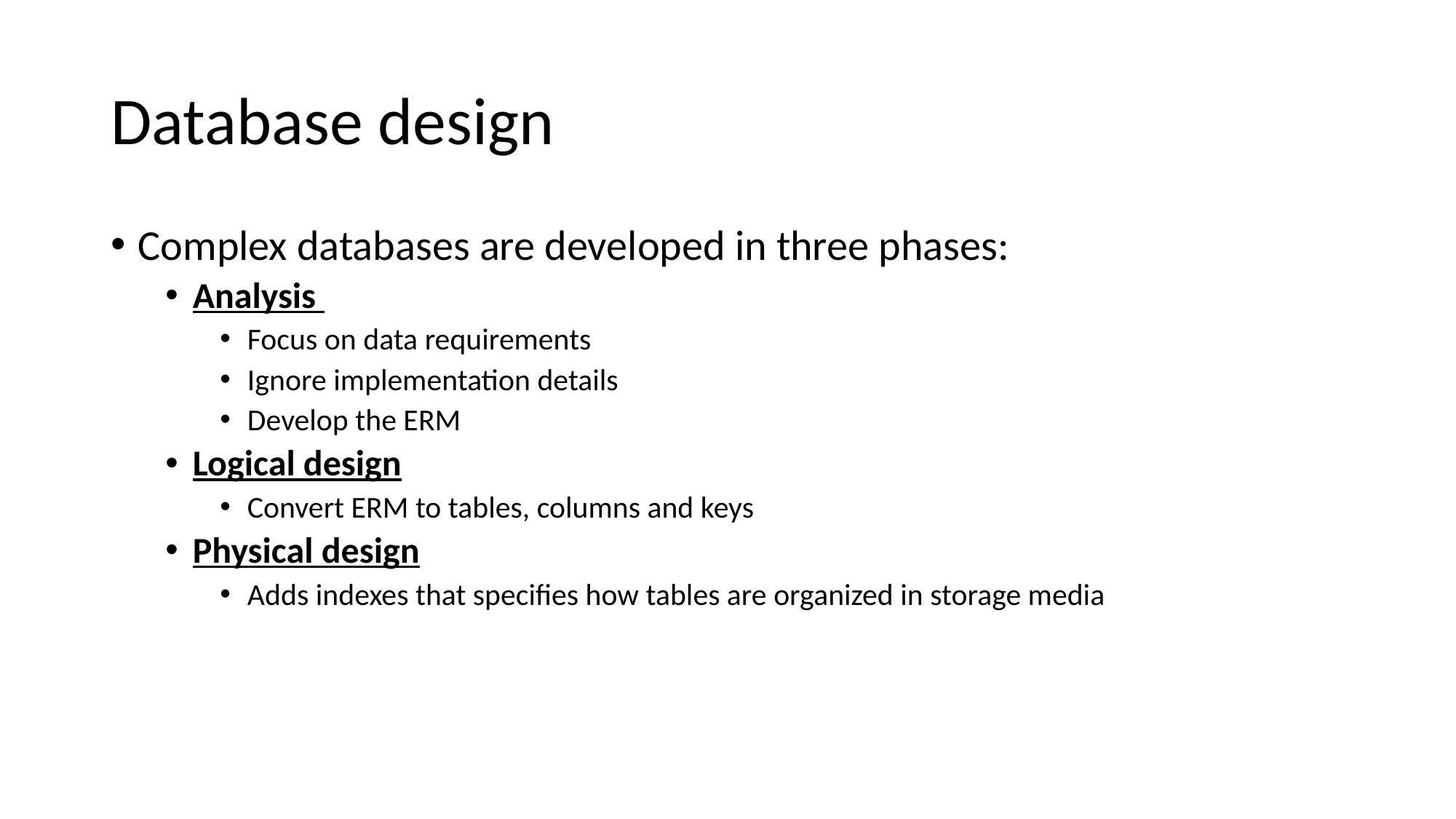

# Database design
Complex databases are developed in three phases:
Analysis
Focus on data requirements
Ignore implementation details
Develop the ERM
Logical design
Convert ERM to tables, columns and keys
Physical design
Adds indexes that specifies how tables are organized in storage media